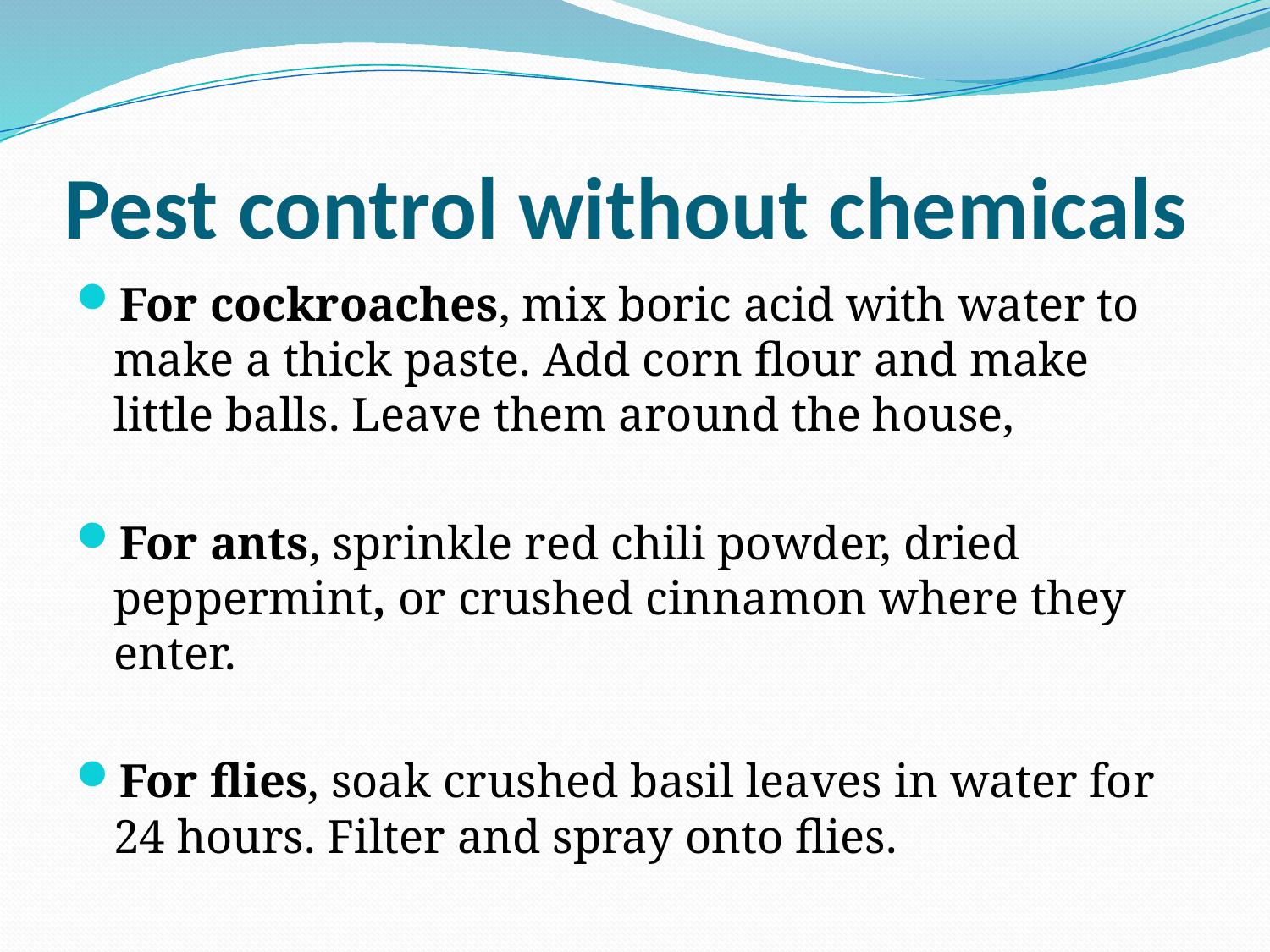

# Pest control without chemicals
For cockroaches, mix boric acid with water to make a thick paste. Add corn flour and make little balls. Leave them around the house,

For ants, sprinkle red chili powder, dried peppermint, or crushed cinnamon where they enter.

For flies, soak crushed basil leaves in water for 24 hours. Filter and spray onto flies.